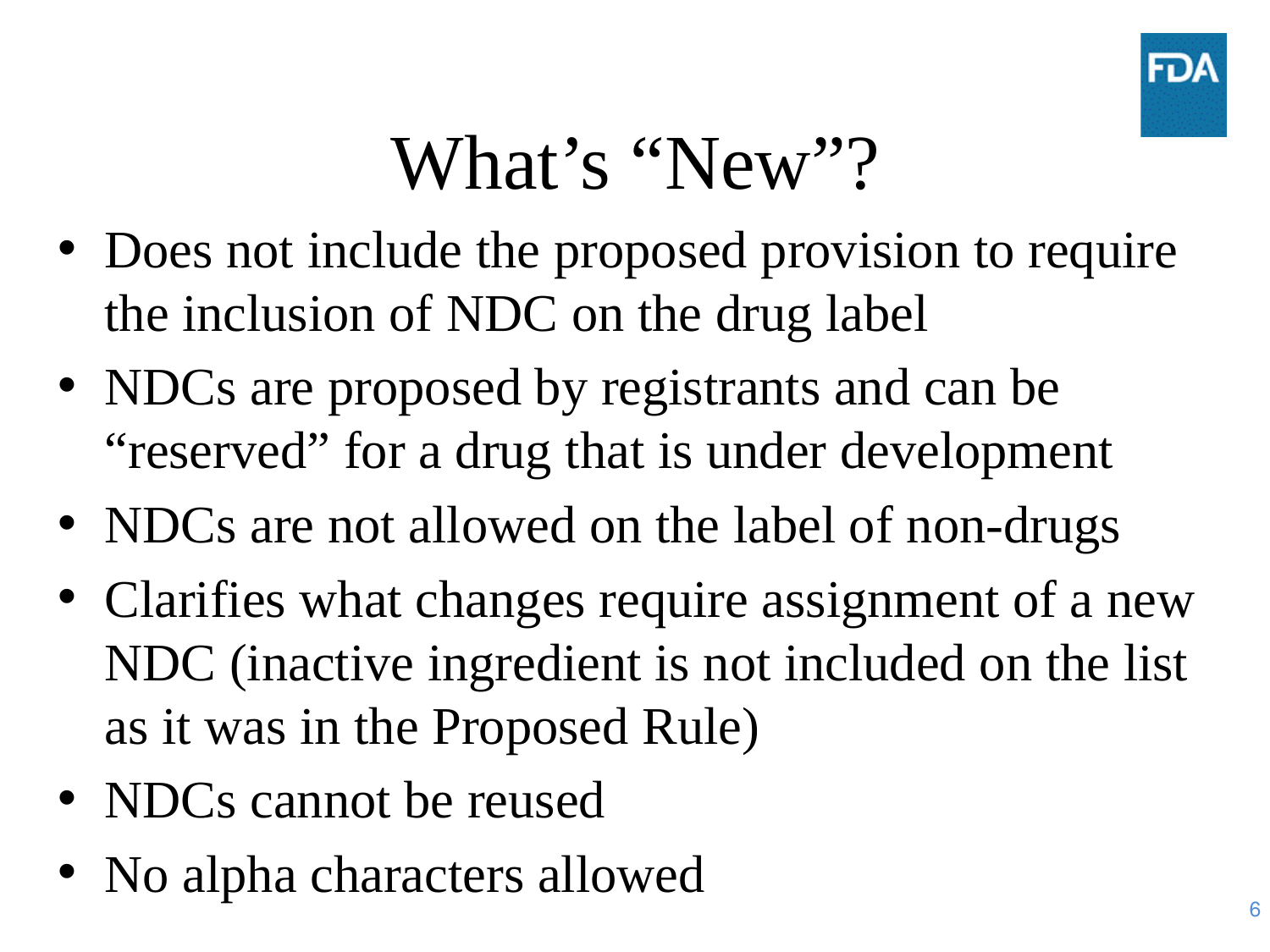

# What’s “New”?
Does not include the proposed provision to require the inclusion of NDC on the drug label
NDCs are proposed by registrants and can be “reserved” for a drug that is under development
NDCs are not allowed on the label of non-drugs
Clarifies what changes require assignment of a new NDC (inactive ingredient is not included on the list as it was in the Proposed Rule)
NDCs cannot be reused
No alpha characters allowed